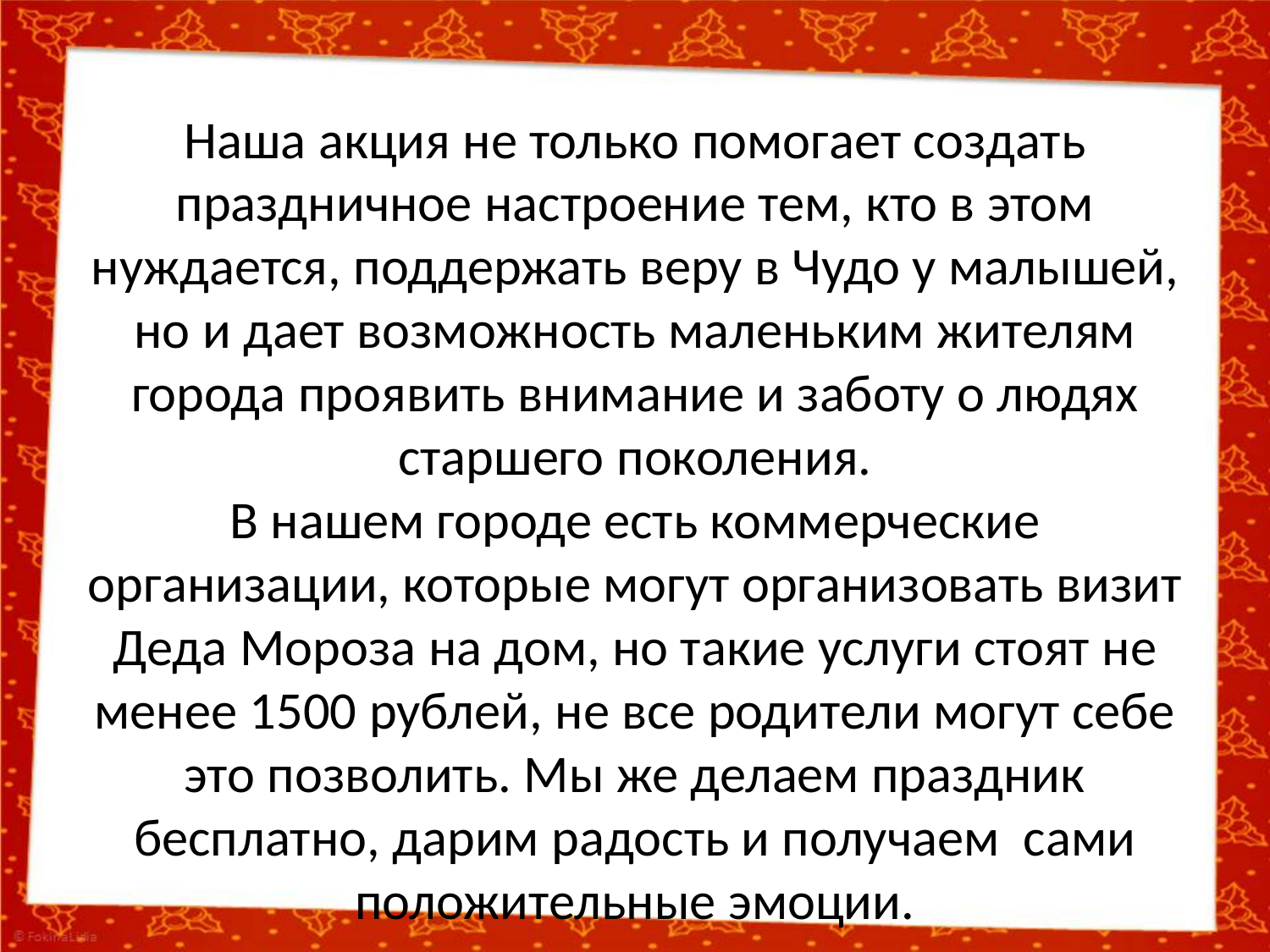

# Наша акция не только помогает создать праздничное настроение тем, кто в этом нуждается, поддержать веру в Чудо у малышей, но и дает возможность маленьким жителям города проявить внимание и заботу о людях старшего поколения. В нашем городе есть коммерческие организации, которые могут организовать визит Деда Мороза на дом, но такие услуги стоят не менее 1500 рублей, не все родители могут себе это позволить. Мы же делаем праздник бесплатно, дарим радость и получаем  сами положительные эмоции.